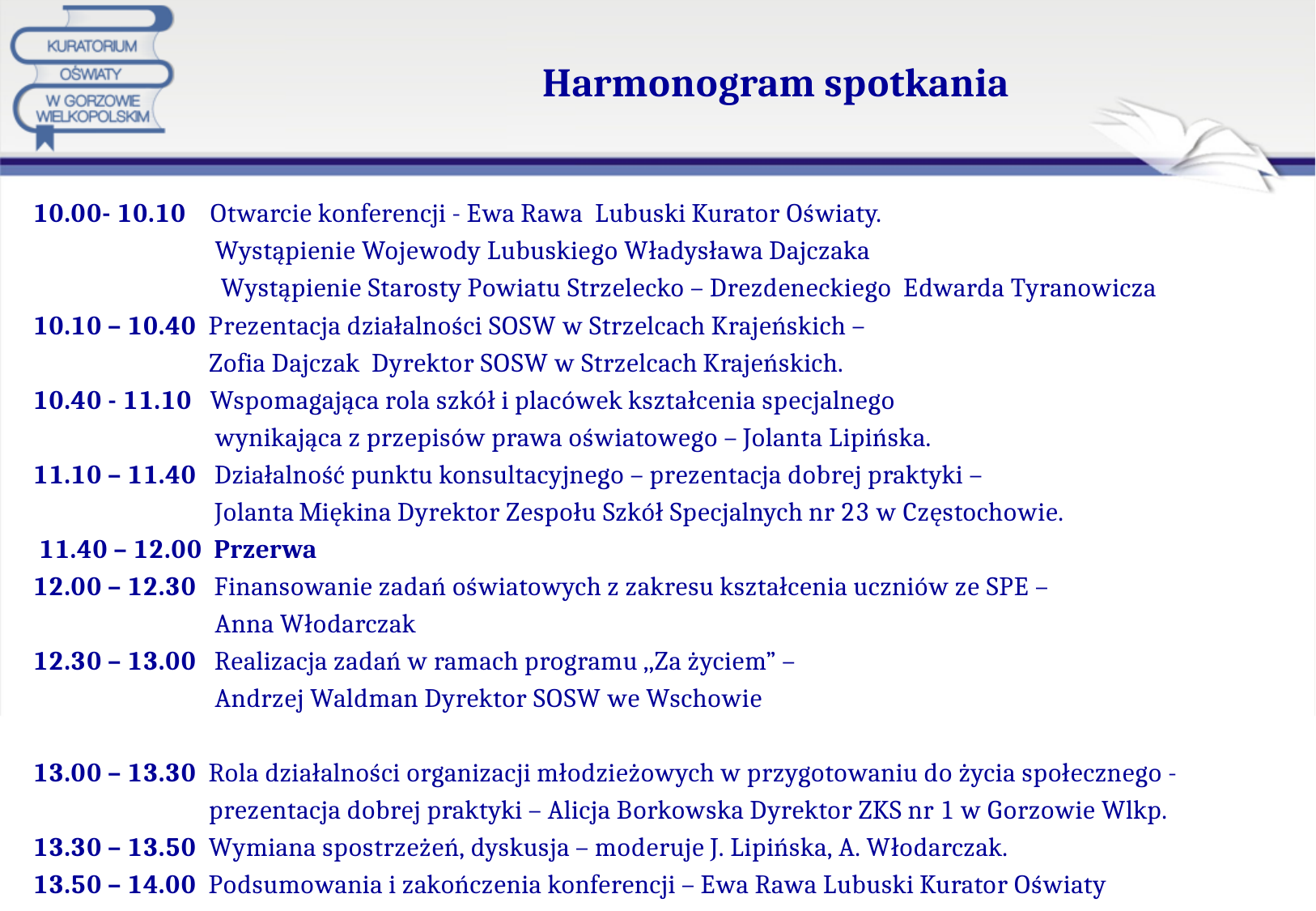

# Harmonogram spotkania
10.00- 10.10    Otwarcie konferencji - Ewa Rawa  Lubuski Kurator Oświaty.
                               Wystąpienie Wojewody Lubuskiego Władysława Dajczaka
                                Wystąpienie Starosty Powiatu Strzelecko – Drezdeneckiego  Edwarda Tyranowicza
10.10 – 10.40  Prezentacja działalności SOSW w Strzelcach Krajeńskich –
                              Zofia Dajczak  Dyrektor SOSW w Strzelcach Krajeńskich.
10.40 - 11.10   Wspomagająca rola szkół i placówek kształcenia specjalnego
                               wynikająca z przepisów prawa oświatowego – Jolanta Lipińska.
11.10 – 11.40   Działalność punktu konsultacyjnego – prezentacja dobrej praktyki –
                               Jolanta Miękina Dyrektor Zespołu Szkół Specjalnych nr 23 w Częstochowie.
 11.40 – 12.00  Przerwa
12.00 – 12.30   Finansowanie zadań oświatowych z zakresu kształcenia uczniów ze SPE –
                               Anna Włodarczak
12.30 – 13.00   Realizacja zadań w ramach programu ,,Za życiem” –
                               Andrzej Waldman Dyrektor SOSW we Wschowie

13.00 – 13.30  Rola działalności organizacji młodzieżowych w przygotowaniu do życia społecznego -
                              prezentacja dobrej praktyki – Alicja Borkowska Dyrektor ZKS nr 1 w Gorzowie Wlkp.
13.30 – 13.50  Wymiana spostrzeżeń, dyskusja – moderuje J. Lipińska, A. Włodarczak.
13.50 – 14.00  Podsumowania i zakończenia konferencji – Ewa Rawa Lubuski Kurator Oświaty